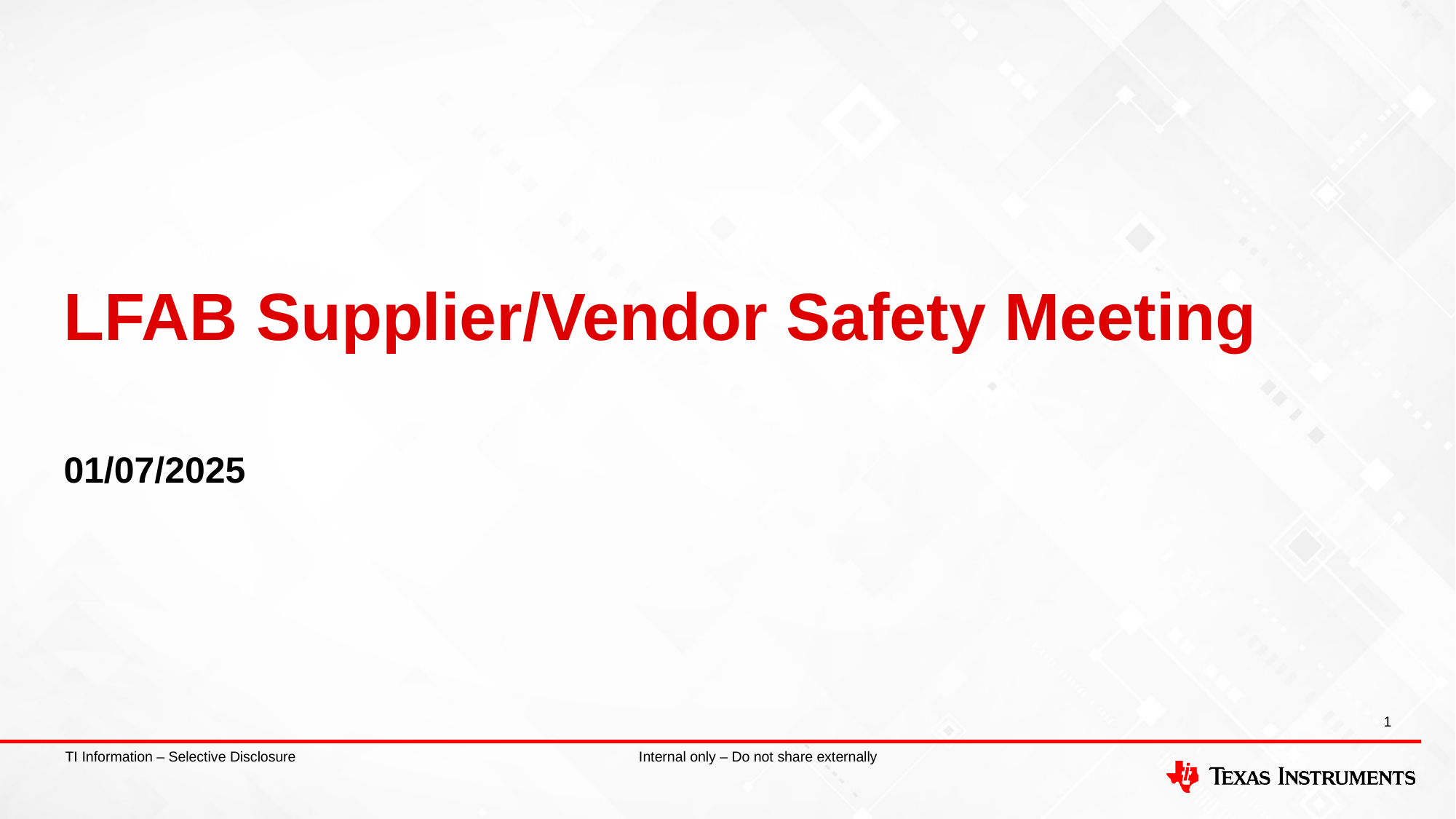

# LFAB Supplier/Vendor Safety Meeting
01/07/2025

1